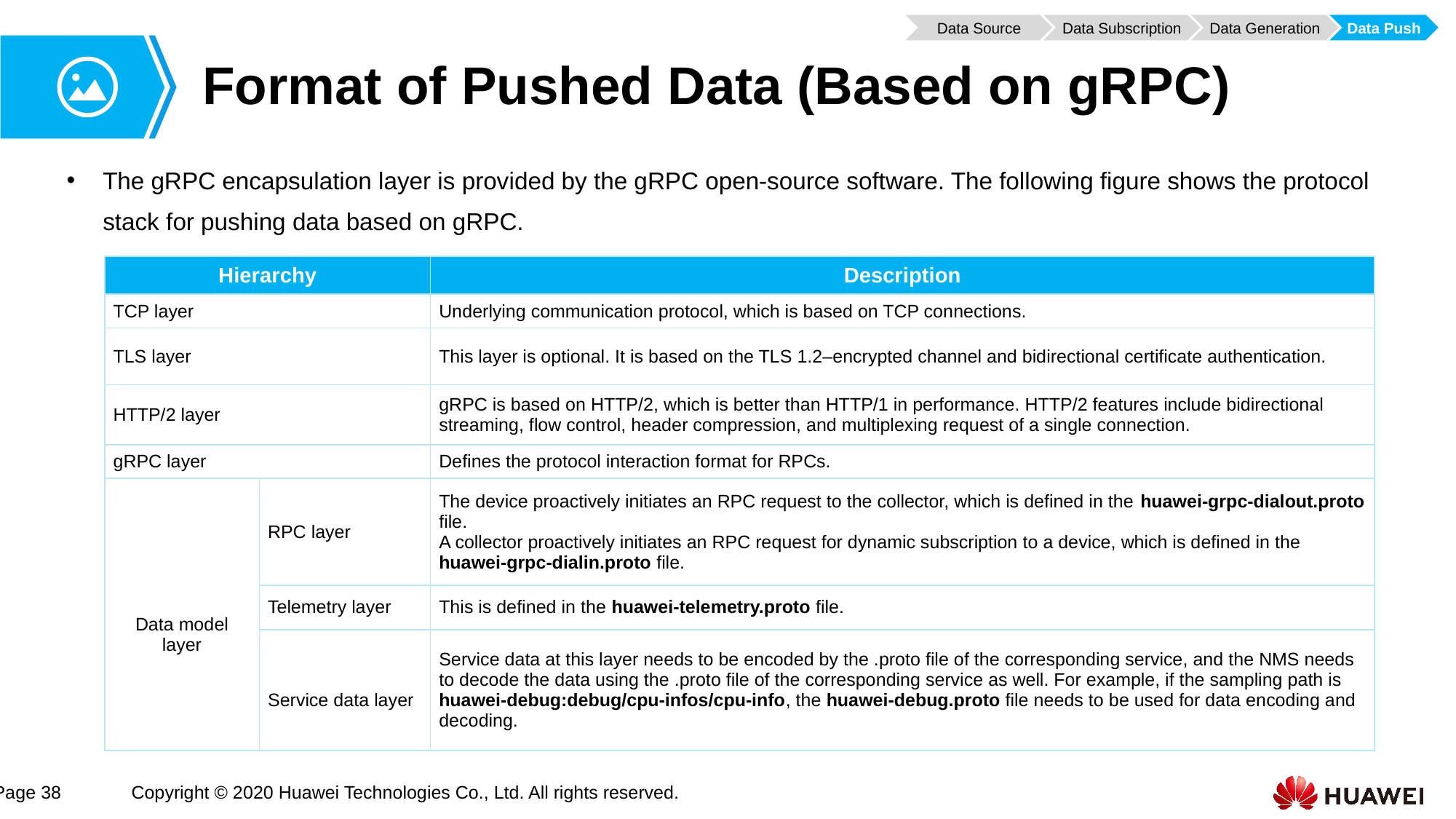

Data Source
Data Subscription
Data Generation
Data Push
# Format of Pushed Data (Based on gRPC)
The gRPC encapsulation layer is provided by the gRPC open-source software. The following figure shows the protocol stack for pushing data based on gRPC.
| Hierarchy |  | Description |
| --- | --- | --- |
| TCP layer |  | Underlying communication protocol, which is based on TCP connections. |
| TLS layer |  | This layer is optional. It is based on the TLS 1.2–encrypted channel and bidirectional certificate authentication. |
| HTTP/2 layer |  | gRPC is based on HTTP/2, which is better than HTTP/1 in performance. HTTP/2 features include bidirectional streaming, flow control, header compression, and multiplexing request of a single connection. |
| gRPC layer |  | Defines the protocol interaction format for RPCs. |
| Data model layer | RPC layer | The device proactively initiates an RPC request to the collector, which is defined in the huawei-grpc-dialout.proto file. A collector proactively initiates an RPC request for dynamic subscription to a device, which is defined in the huawei-grpc-dialin.proto file. |
|  | Telemetry layer | This is defined in the huawei-telemetry.proto file. |
|  | Service data layer | Service data at this layer needs to be encoded by the .proto file of the corresponding service, and the NMS needs to decode the data using the .proto file of the corresponding service as well. For example, if the sampling path is huawei-debug:debug/cpu-infos/cpu-info, the huawei-debug.proto file needs to be used for data encoding and decoding. |